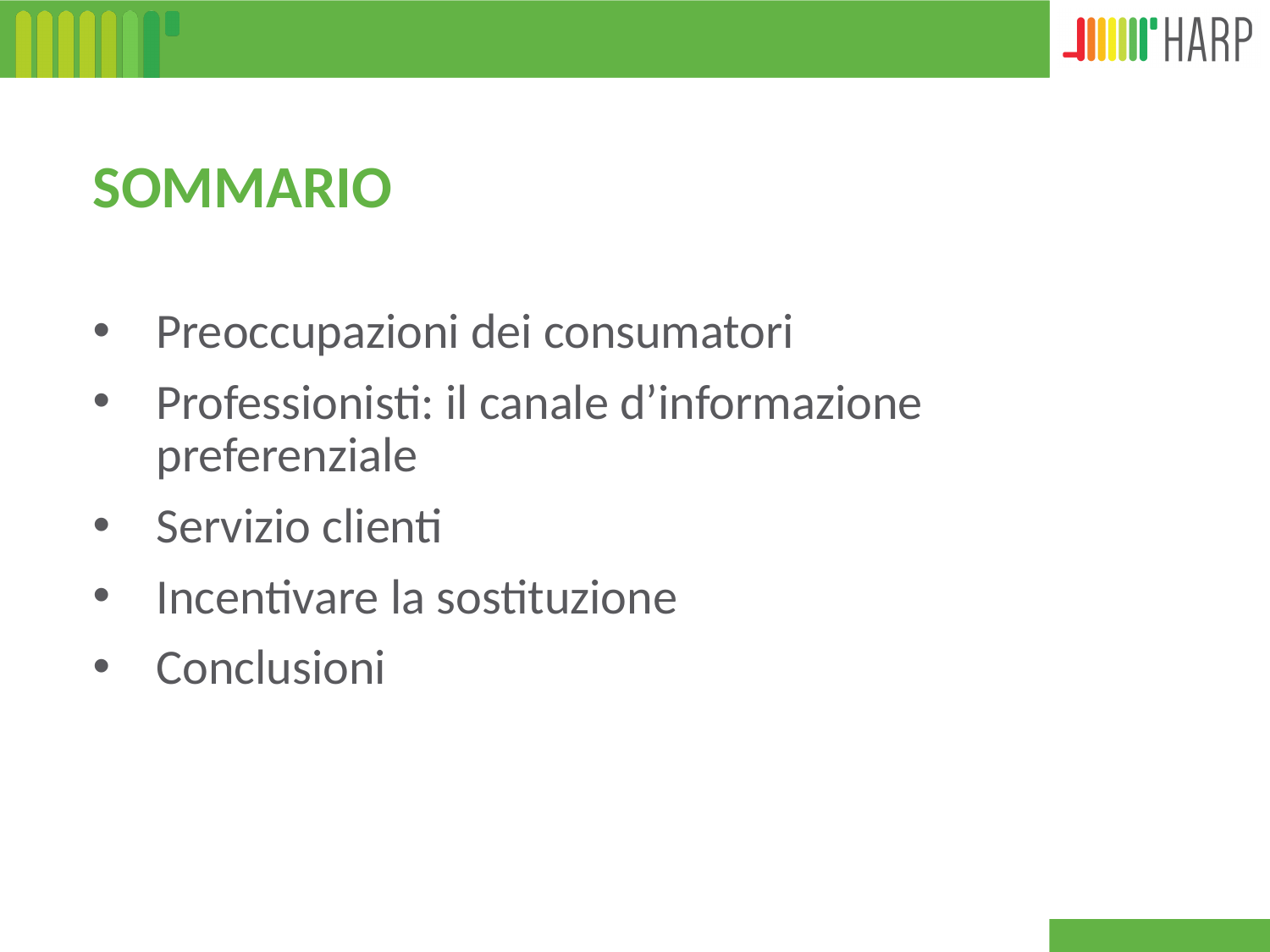

# SOMMARIO
Preoccupazioni dei consumatori
Professionisti: il canale d’informazione preferenziale
Servizio clienti
Incentivare la sostituzione
Conclusioni